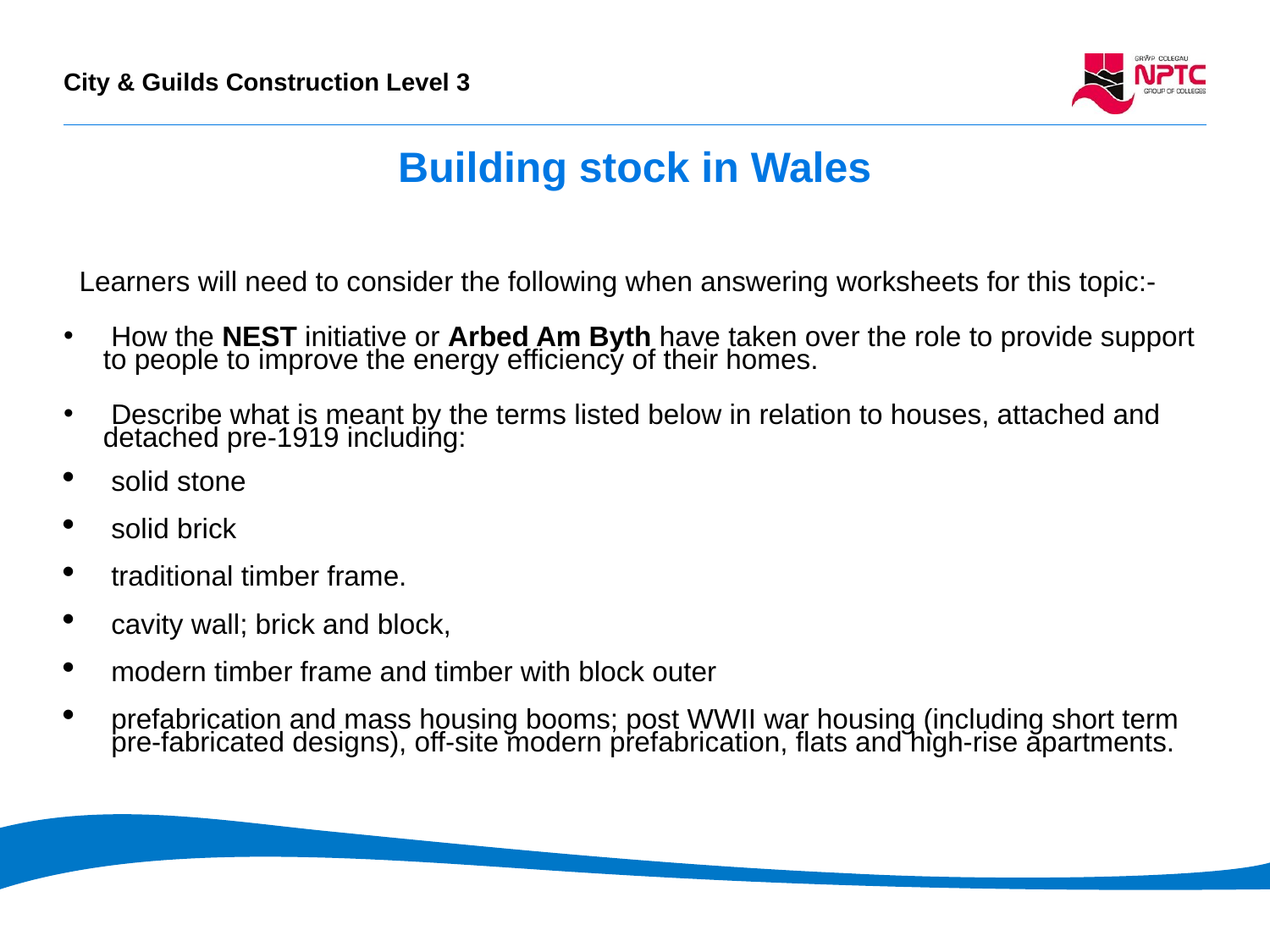

# Building stock in Wales

  Learners will need to consider the following when answering worksheets for this topic:-
 How the NEST initiative or Arbed Am Byth have taken over the role to provide support to people to improve the energy efficiency of their homes.
 Describe what is meant by the terms listed below in relation to houses, attached and detached pre-1919 including:
solid stone
solid brick
traditional timber frame.
cavity wall; brick and block,
modern timber frame and timber with block outer
prefabrication and mass housing booms; post WWII war housing (including short term pre-fabricated designs), off-site modern prefabrication, flats and high-rise apartments.